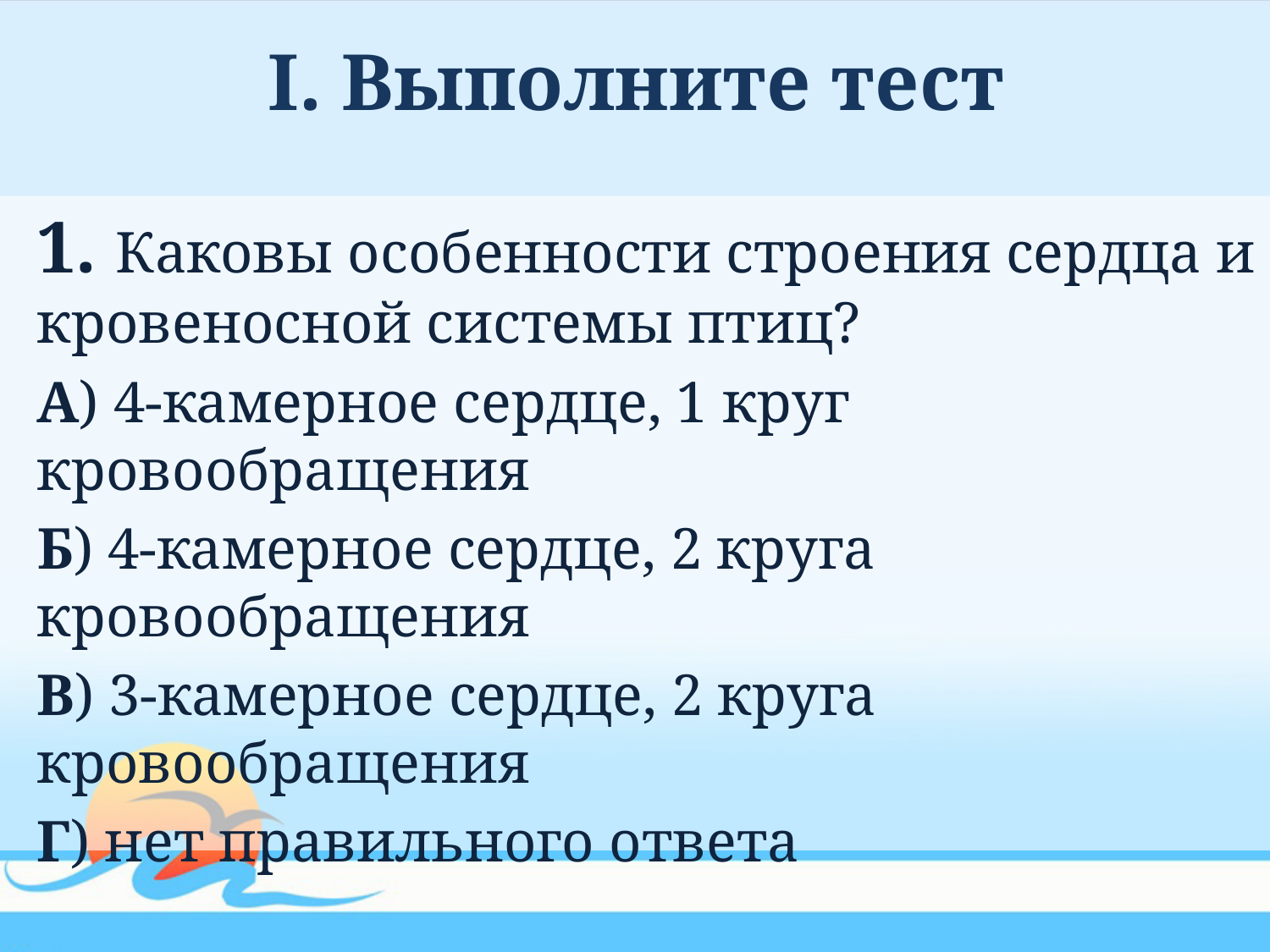

# I. Выполните тест
1. Каковы особенности строения сердца и кровеносной системы птиц?
А) 4-камерное сердце, 1 круг кровообращения
Б) 4-камерное сердце, 2 круга кровообращения
В) 3-камерное сердце, 2 круга кровообращения
Г) нет правильного ответа